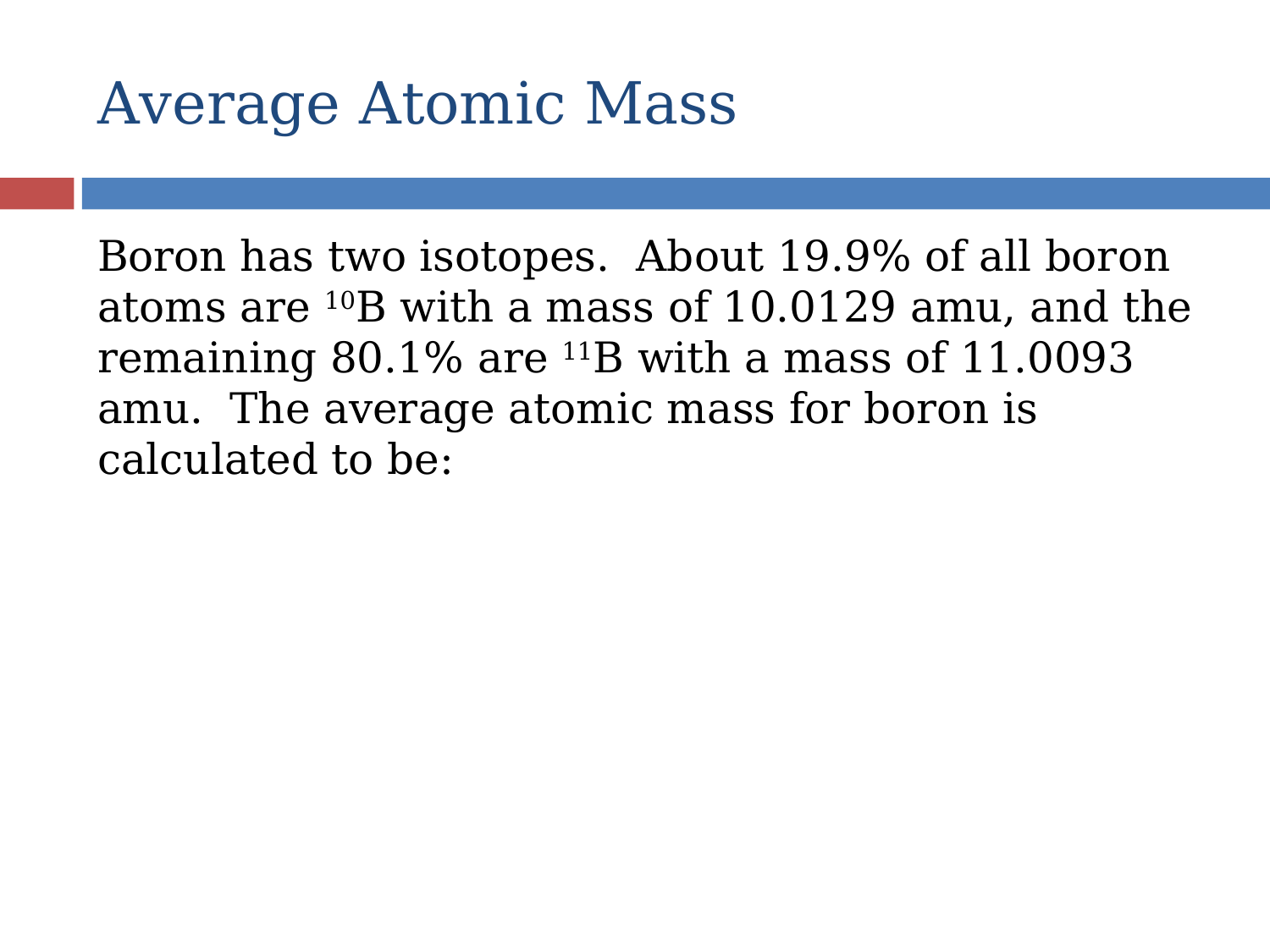

# Average Atomic Mass
Boron has two isotopes.  About 19.9% of all boron atoms are 10B with a mass of 10.0129 amu, and the remaining 80.1% are 11B with a mass of 11.0093 amu.  The average atomic mass for boron is calculated to be: